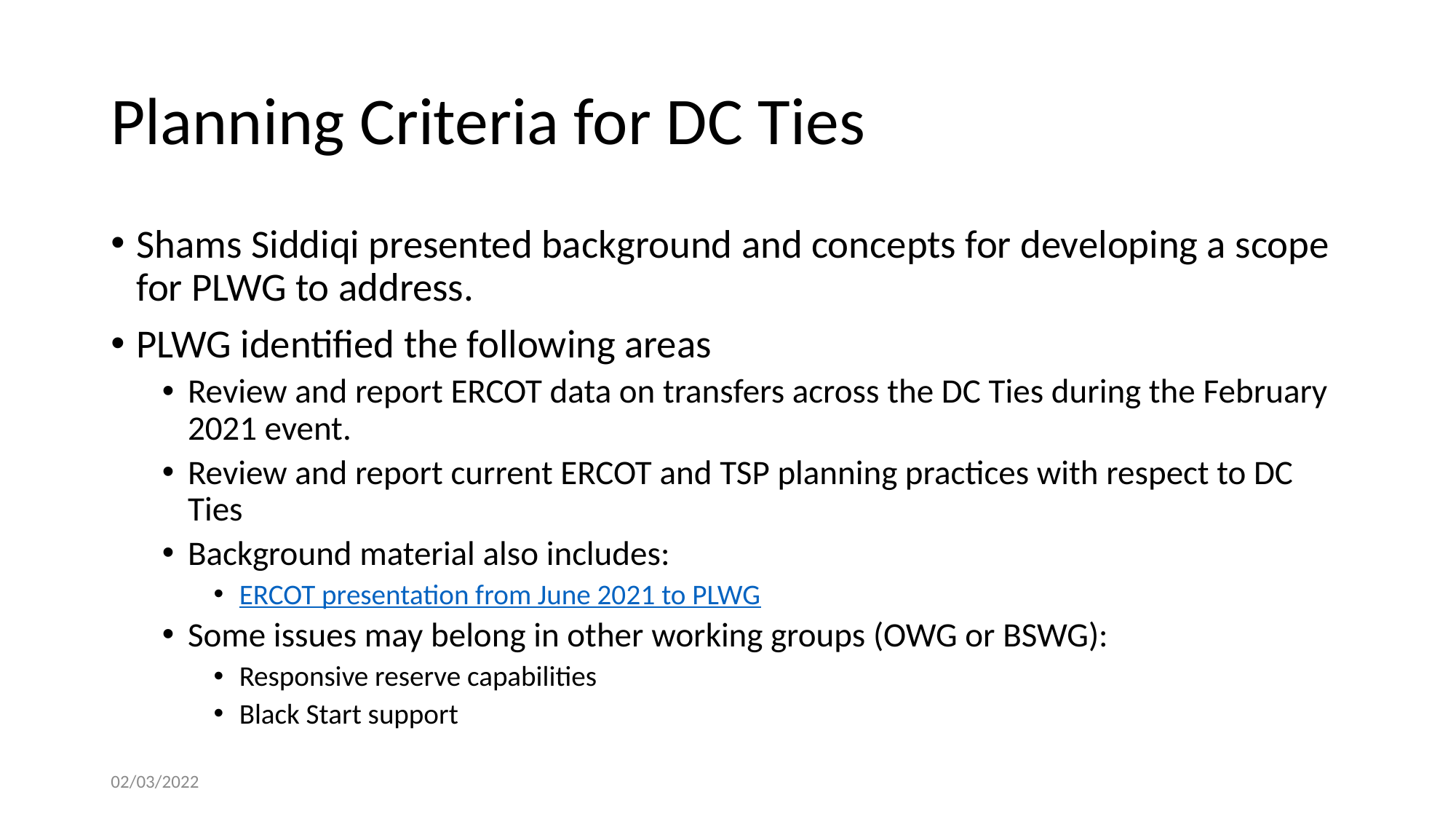

# Planning Criteria for DC Ties
Shams Siddiqi presented background and concepts for developing a scope for PLWG to address.
PLWG identified the following areas
Review and report ERCOT data on transfers across the DC Ties during the February 2021 event.
Review and report current ERCOT and TSP planning practices with respect to DC Ties
Background material also includes:
ERCOT presentation from June 2021 to PLWG
Some issues may belong in other working groups (OWG or BSWG):
Responsive reserve capabilities
Black Start support
02/03/2022